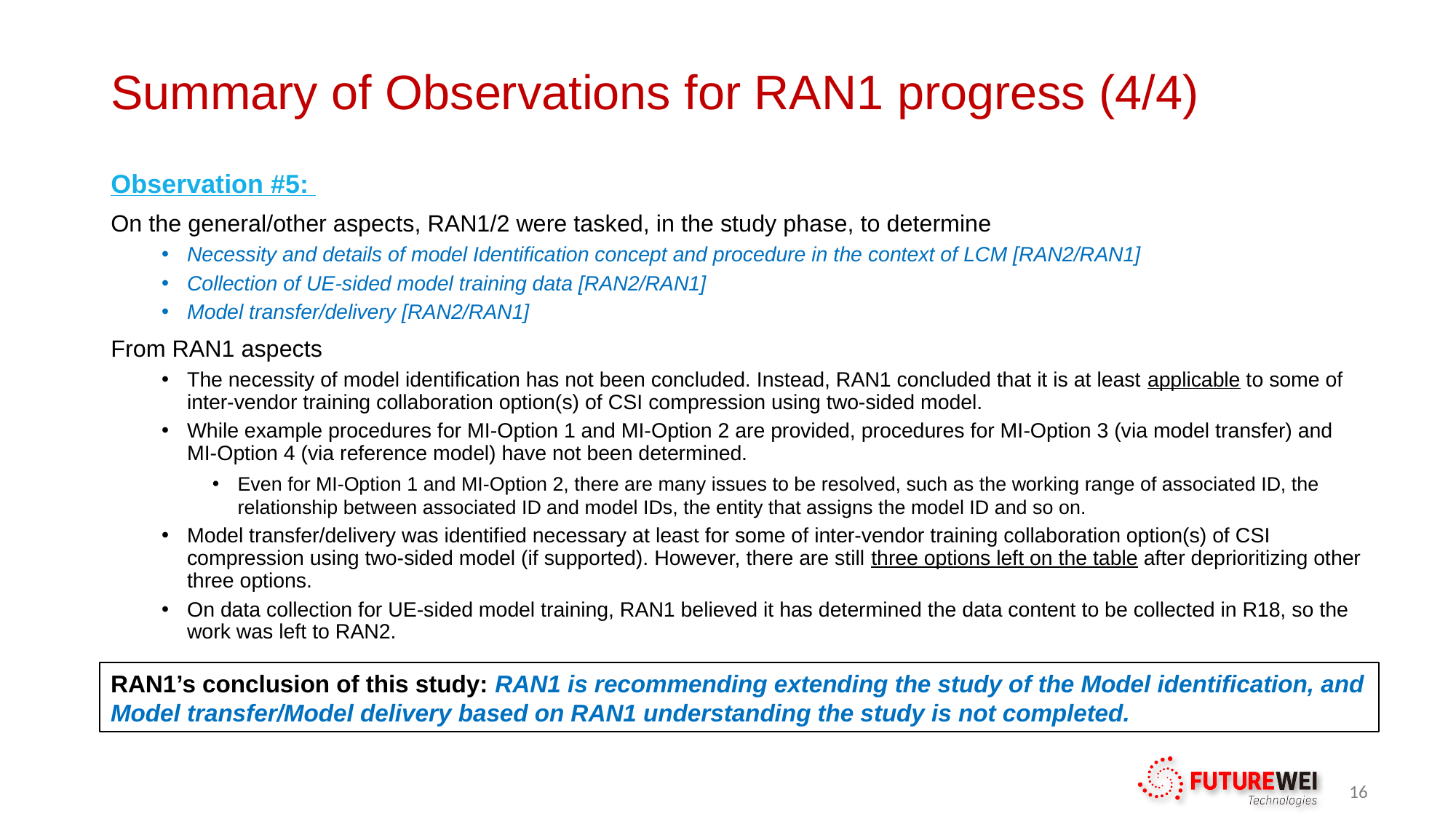

# Summary of Observations for RAN1 progress (4/4)
Observation #5:
On the general/other aspects, RAN1/2 were tasked, in the study phase, to determine
Necessity and details of model Identification concept and procedure in the context of LCM [RAN2/RAN1]
Collection of UE-sided model training data [RAN2/RAN1]
Model transfer/delivery [RAN2/RAN1]
From RAN1 aspects
The necessity of model identification has not been concluded. Instead, RAN1 concluded that it is at least applicable to some of inter-vendor training collaboration option(s) of CSI compression using two-sided model.
While example procedures for MI-Option 1 and MI-Option 2 are provided, procedures for MI-Option 3 (via model transfer) and MI-Option 4 (via reference model) have not been determined.
Even for MI-Option 1 and MI-Option 2, there are many issues to be resolved, such as the working range of associated ID, the relationship between associated ID and model IDs, the entity that assigns the model ID and so on.
Model transfer/delivery was identified necessary at least for some of inter-vendor training collaboration option(s) of CSI compression using two-sided model (if supported). However, there are still three options left on the table after deprioritizing other three options.
On data collection for UE-sided model training, RAN1 believed it has determined the data content to be collected in R18, so the work was left to RAN2.

RAN1’s conclusion of this study: RAN1 is recommending extending the study of the Model identification, and Model transfer/Model delivery based on RAN1 understanding the study is not completed.
16